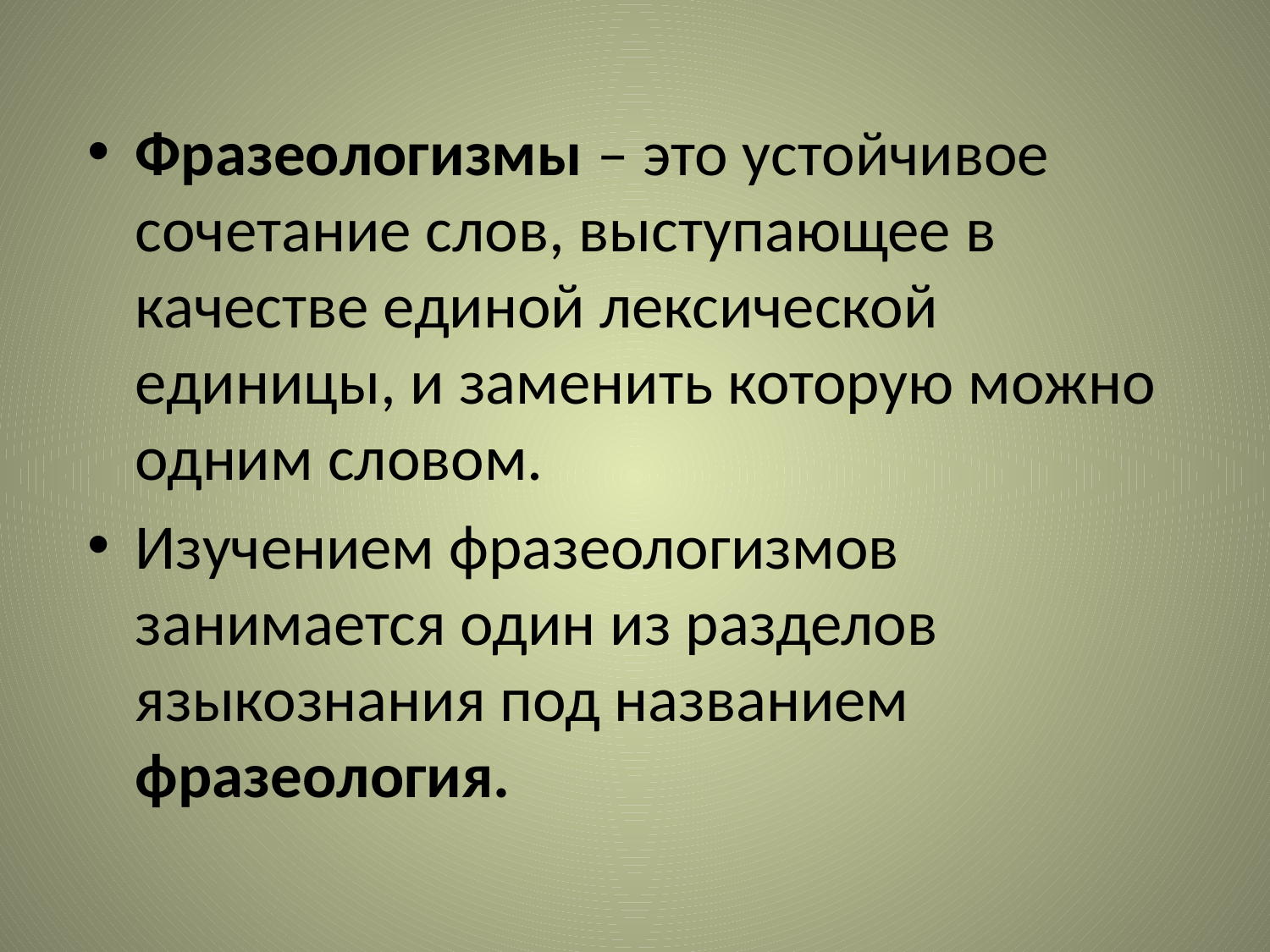

#
Фразеологизмы – это устойчивое сочетание слов, выступающее в качестве единой лексической единицы, и заменить которую можно одним словом.
Изучением фразеологизмов занимается один из разделов языкознания под названием фразеология.